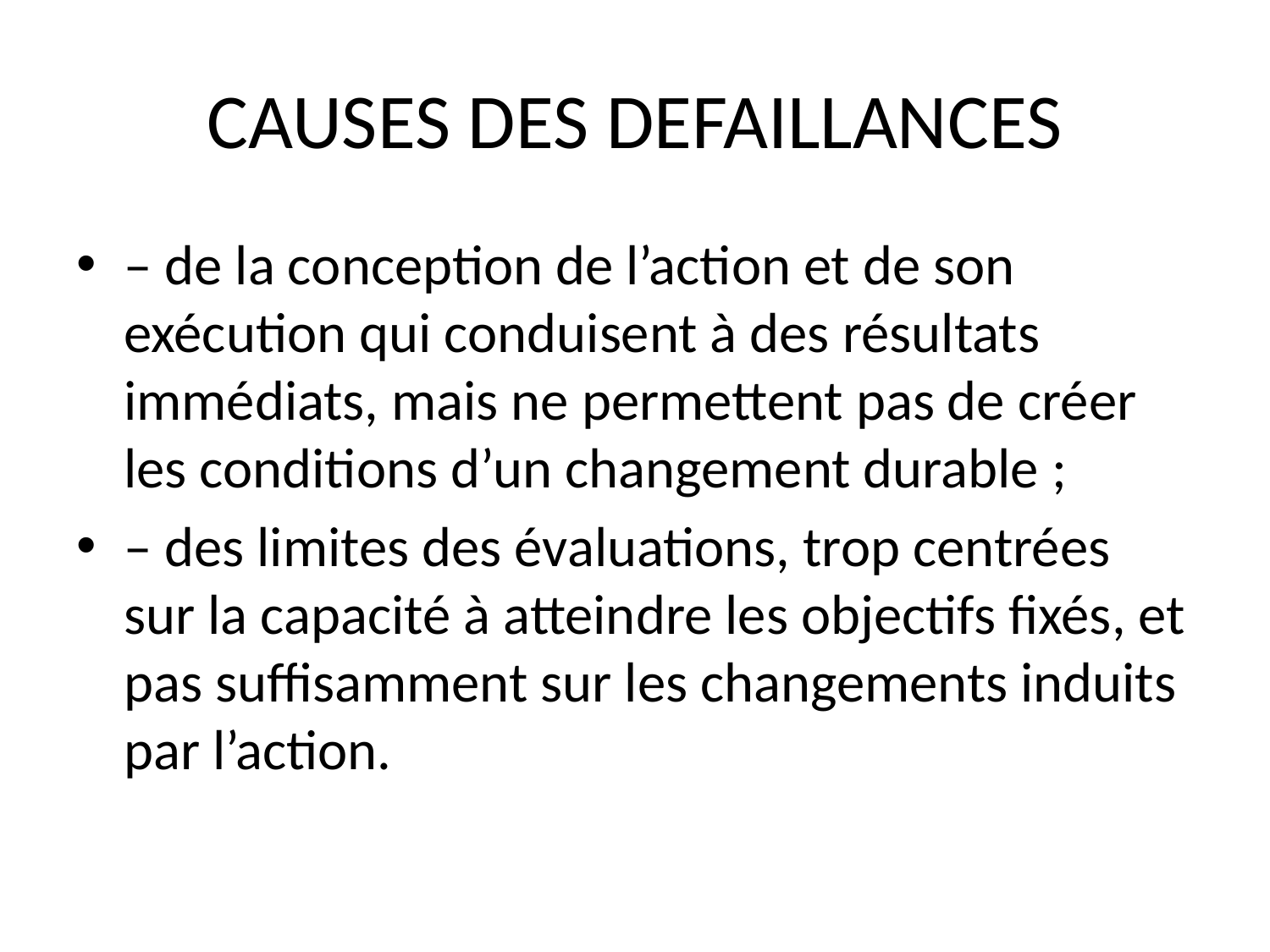

# CAUSES DES DEFAILLANCES
– de la conception de l’action et de son exécution qui conduisent à des résultats immédiats, mais ne permettent pas de créer les conditions d’un changement durable ;
– des limites des évaluations, trop centrées sur la capacité à atteindre les objectifs fixés, et pas suffisamment sur les changements induits par l’action.